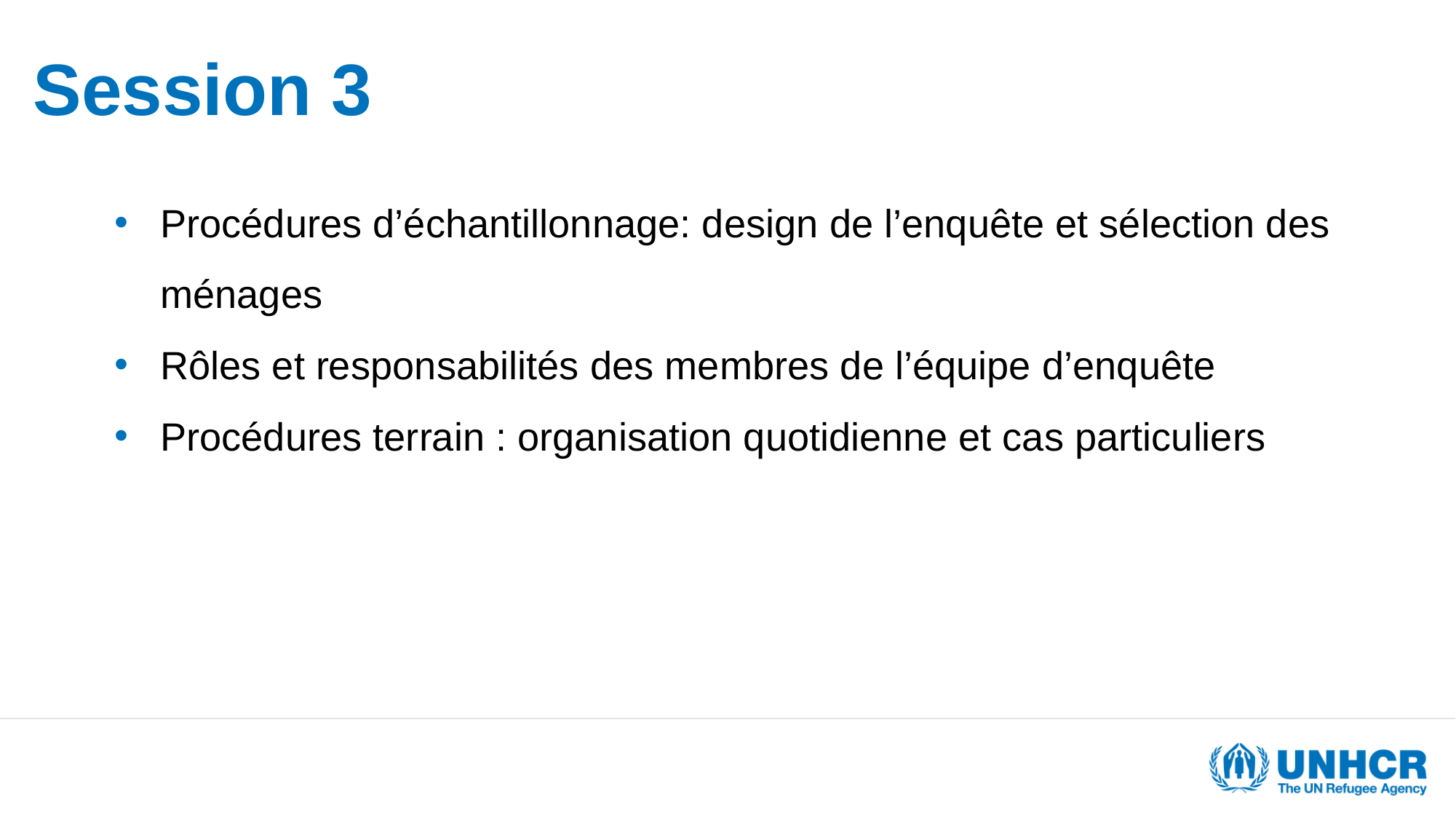

# Session 3
Procédures d’échantillonnage: design de l’enquête et sélection des ménages
Rôles et responsabilités des membres de l’équipe d’enquête
Procédures terrain : organisation quotidienne et cas particuliers